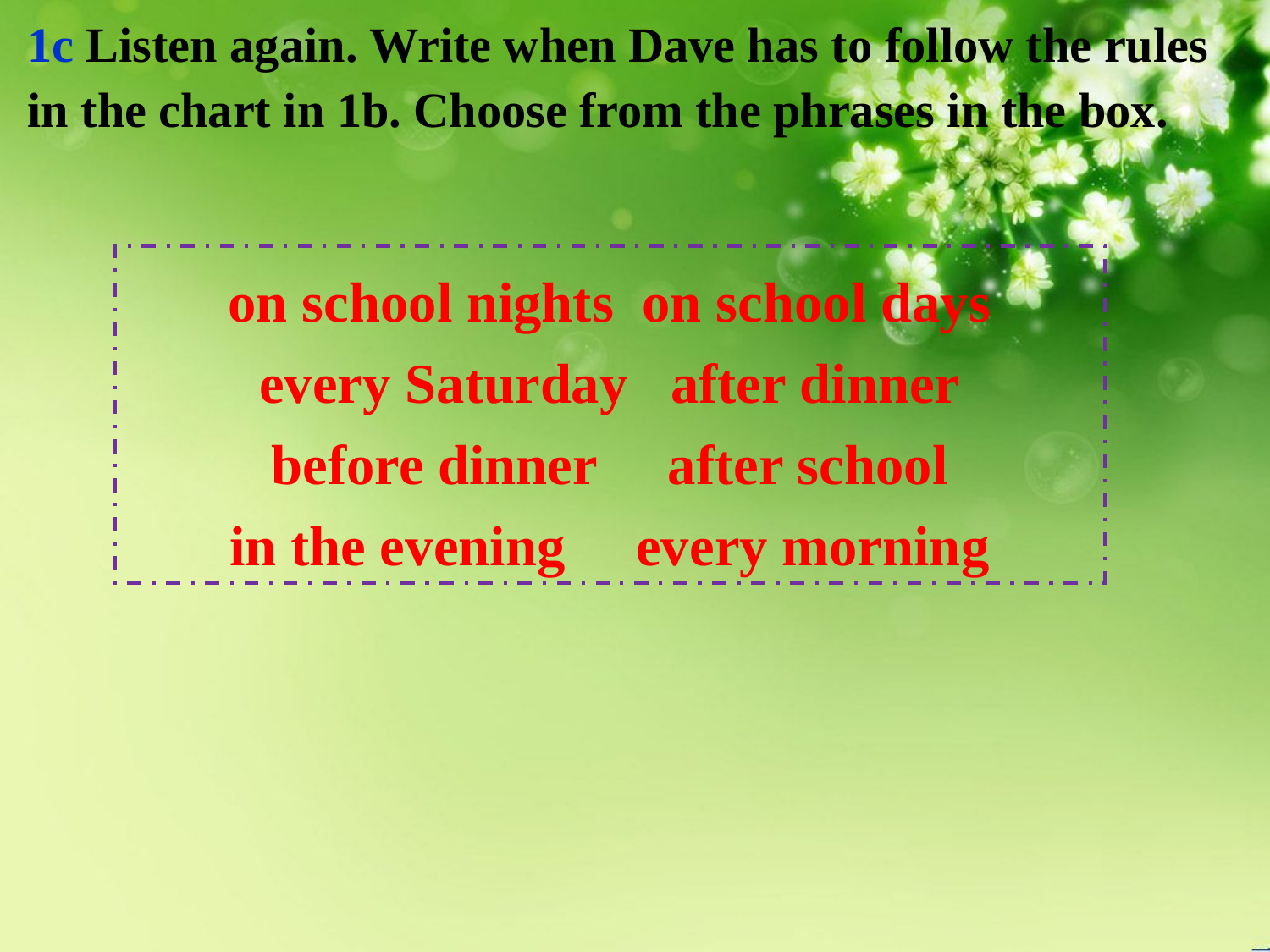

1c Listen again. Write when Dave has to follow the rules in the chart in 1b. Choose from the phrases in the box.
on school nights  on school days
every Saturday   after dinner
before dinner     after school
in the evening     every morning